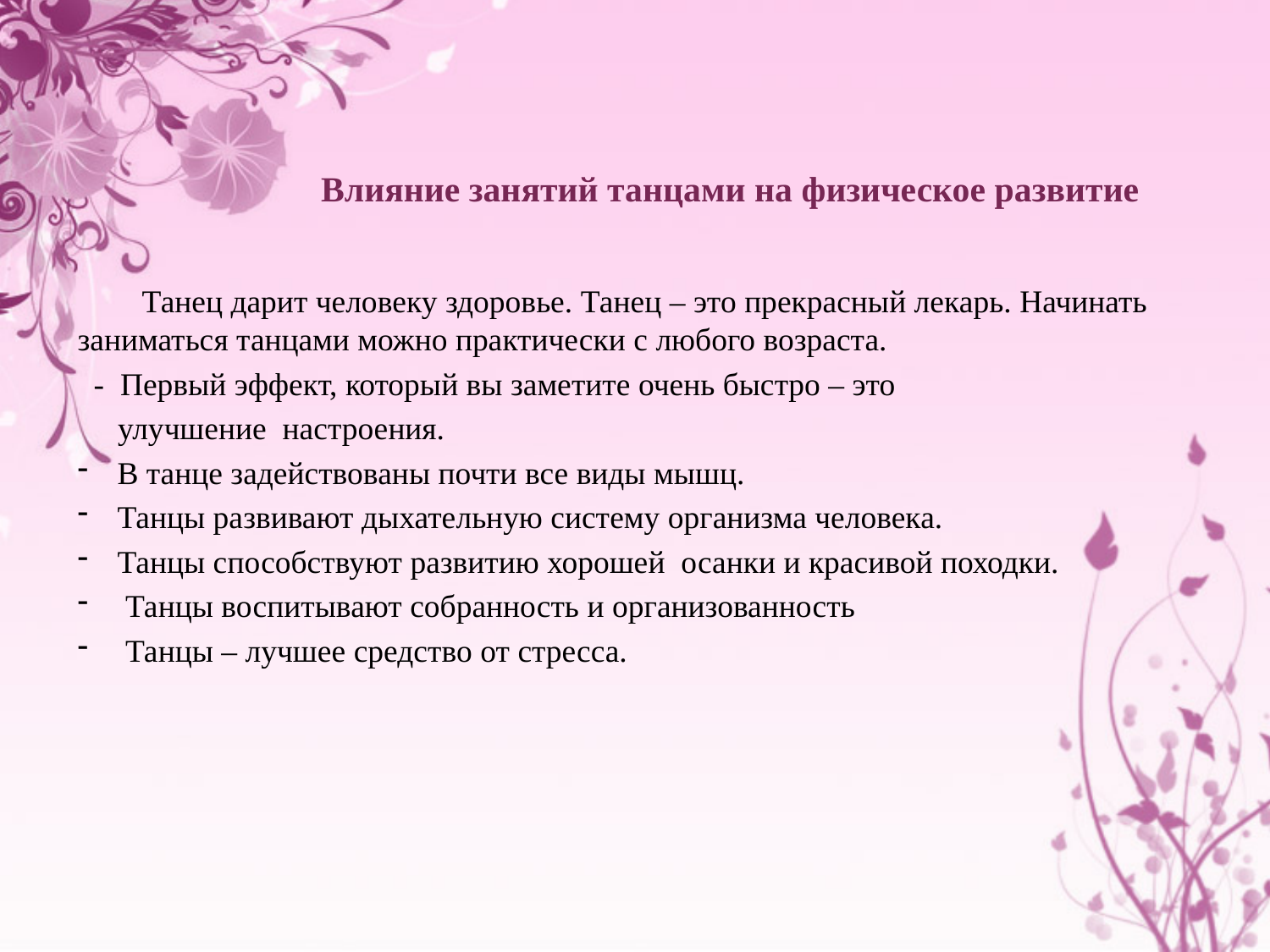

Влияние занятий танцами на физическое развитие

        Танец дарит человеку здоровье. Танец – это прекрасный лекарь. Начинать заниматься танцами можно практически с любого возраста.
  -  Первый эффект, который вы заметите очень быстро – это
     улучшение  настроения.
В танце задействованы почти все виды мышц.
Танцы развивают дыхательную систему организма человека.
Танцы способствуют развитию хорошей  осанки и красивой походки.
 Танцы воспитывают собранность и организованность
 Танцы – лучшее средство от стресса.